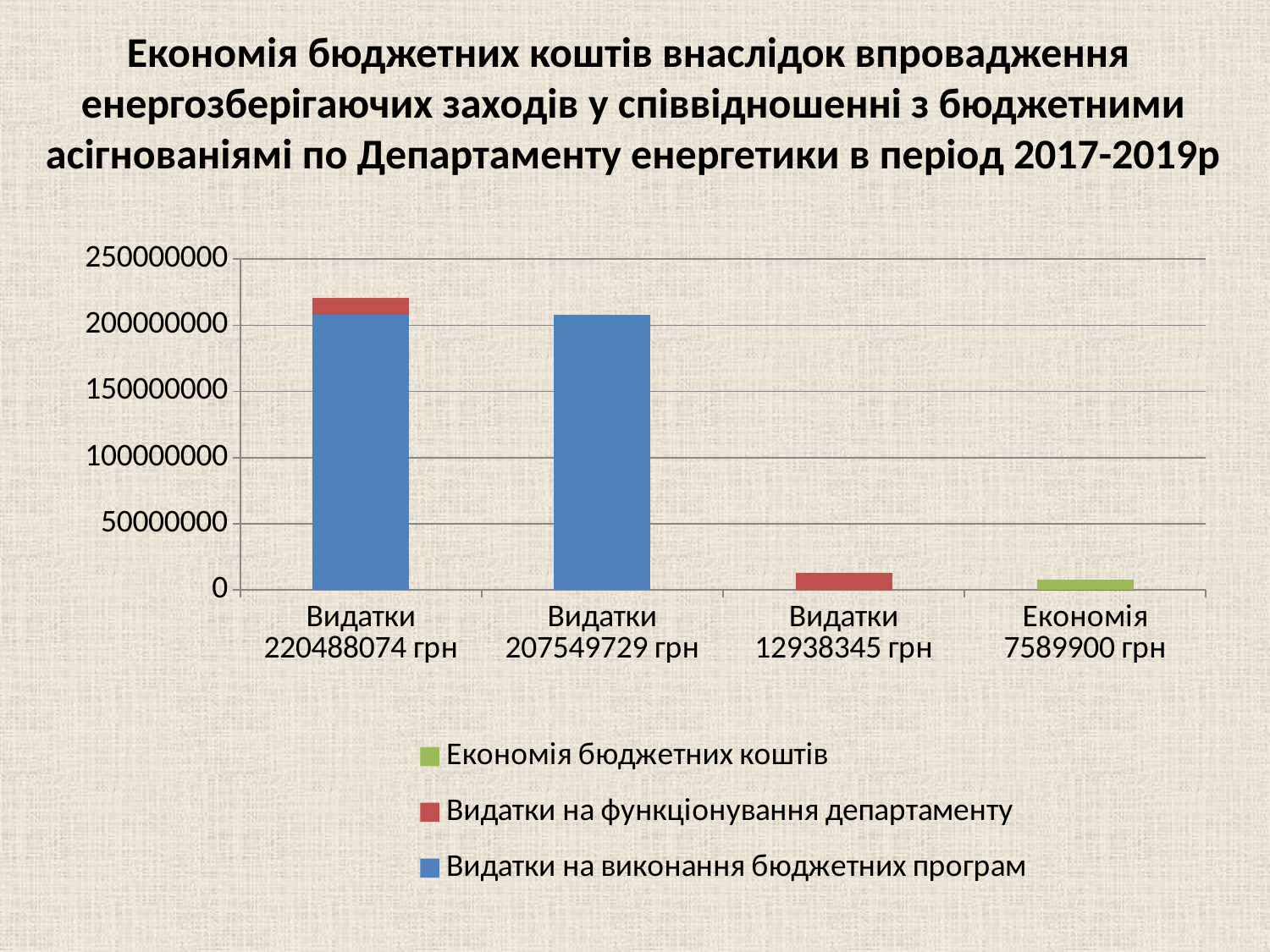

Економія бюджетних коштів внаслідок впровадження
енергозберігаючих заходів у співвідношенні з бюджетними асігнованіямі по Департаменту енергетики в період 2017-2019р

### Chart

| Category | Видатки на виконання бюджетних програм | Видатки на функціонування департаменту | Економія бюджетних коштів |
|---|---|---|---|
| Видатки 220488074 грн | 207549729.0 | 12938345.0 | 2.0 |
| Видатки 207549729 грн | 207549729.0 | 4.4 | 2.0 |
| Видатки 12938345 грн | 3.5 | 12938345.0 | 3.0 |
| Економія 7589900 грн | 4.5 | 2.8 | 7589900.0 |